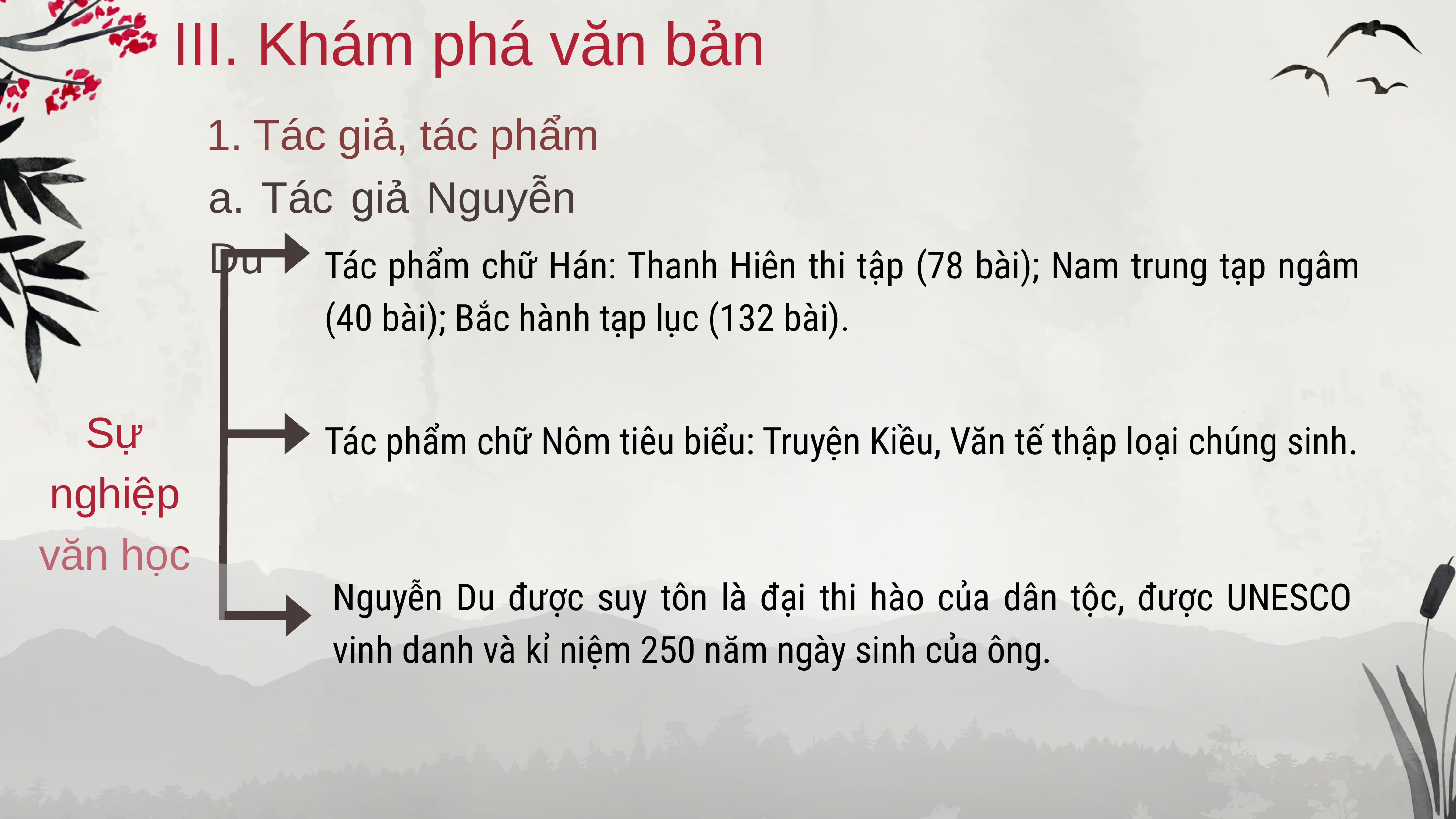

III. Khám phá văn bản

1. Tác giả, tác phẩm
a. Tác giả Nguyễn Du
Tác phẩm chữ Hán: Thanh Hiên thi tập (78 bài); Nam trung tạp ngâm (40 bài); Bắc hành tạp lục (132 bài).

Sự nghiệp văn học
Tác phẩm chữ Nôm tiêu biểu: Truyện Kiều, Văn tế thập loại chúng sinh.

Nguyễn Du được suy tôn là đại thi hào của dân tộc, được UNESCO vinh danh và kỉ niệm 250 năm ngày sinh của ông.